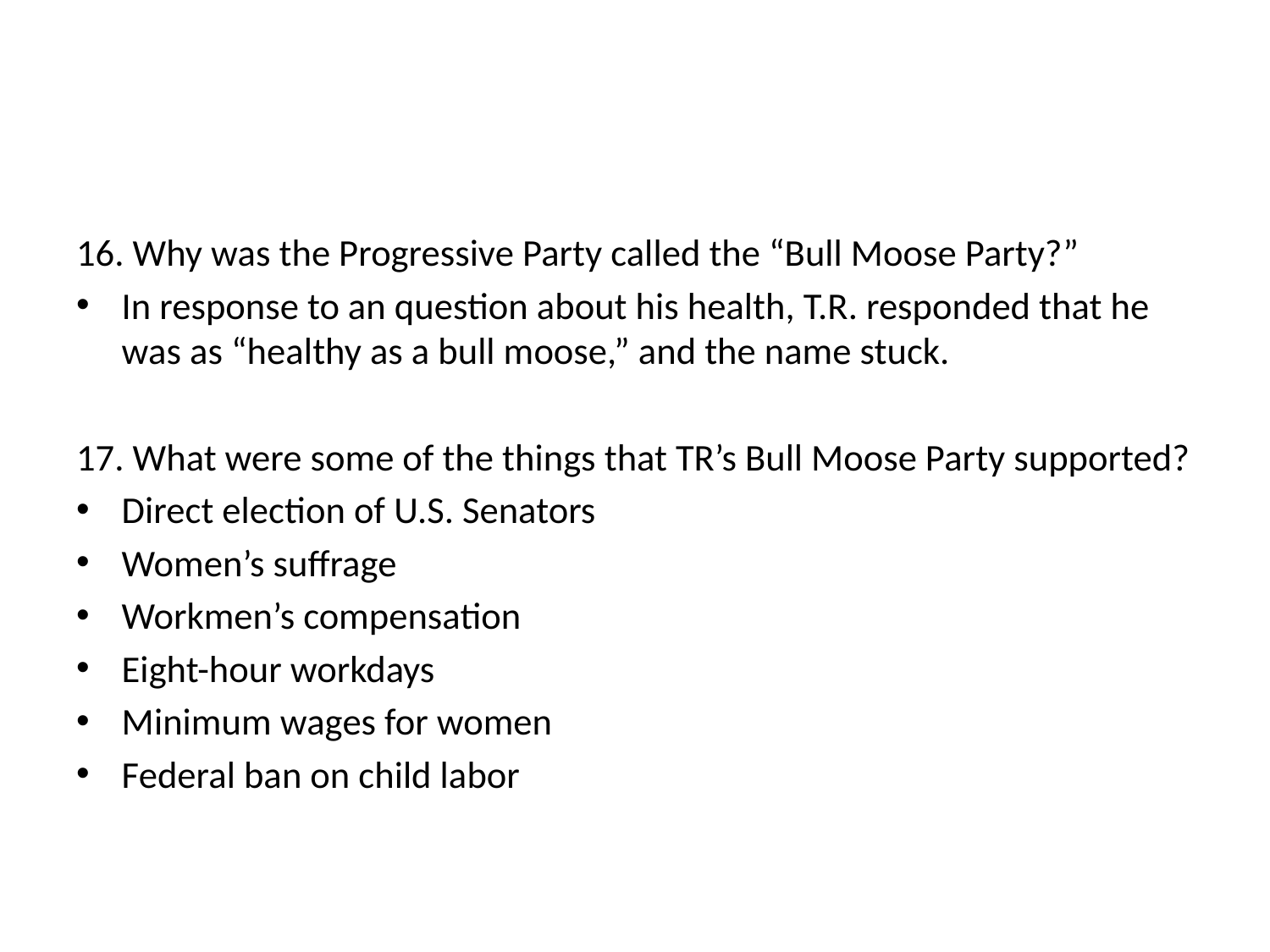

#
16. Why was the Progressive Party called the “Bull Moose Party?”
In response to an question about his health, T.R. responded that he was as “healthy as a bull moose,” and the name stuck.

17. What were some of the things that TR’s Bull Moose Party supported?
Direct election of U.S. Senators
Women’s suffrage
Workmen’s compensation
Eight-hour workdays
Minimum wages for women
Federal ban on child labor